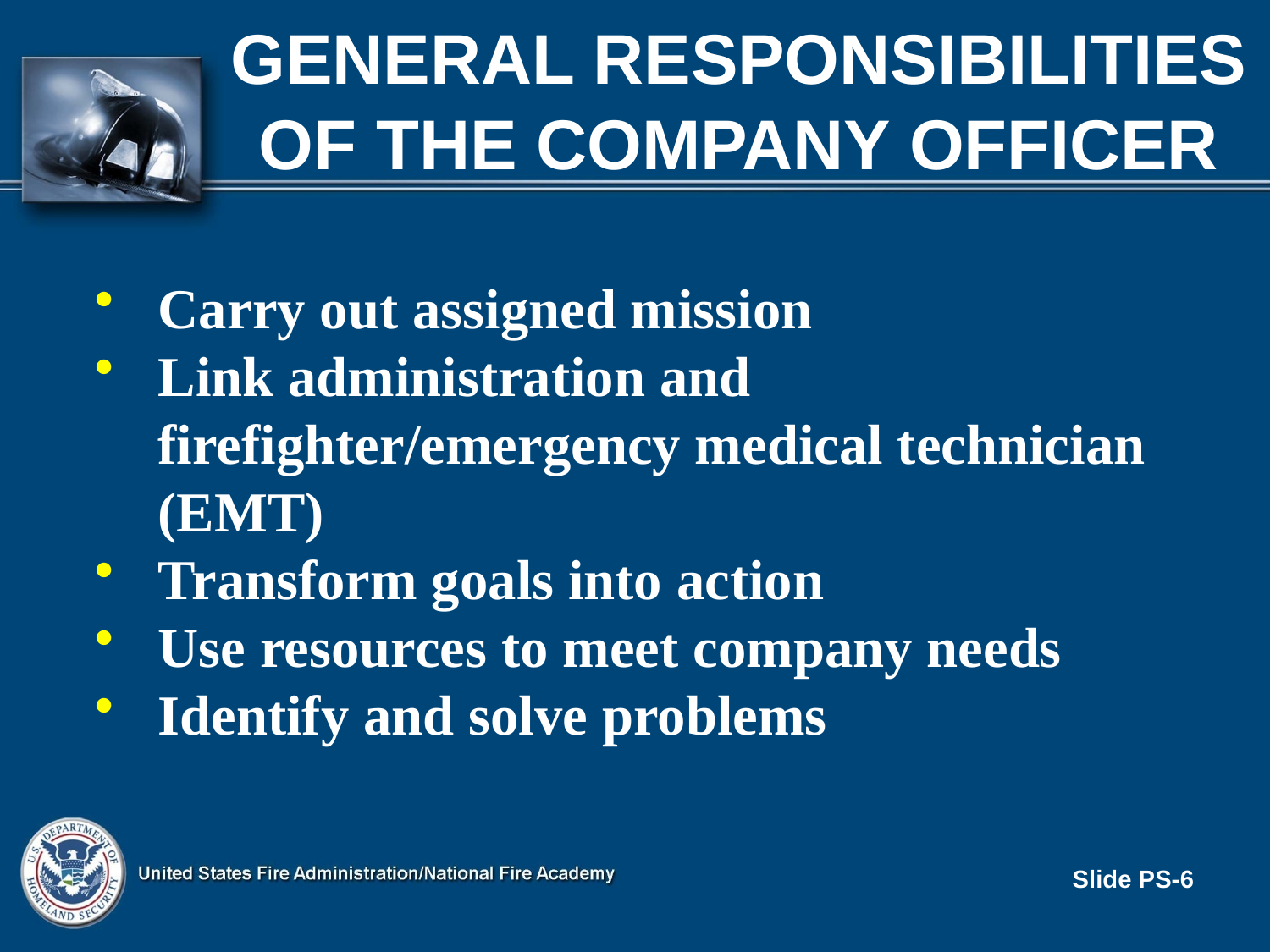

# GENERAL RESPONSIBILITIES OF THE COMPANY OFFICER
Carry out assigned mission
Link administration and firefighter/emergency medical technician (EMT)
Transform goals into action
Use resources to meet company needs
Identify and solve problems
Slide PS-6